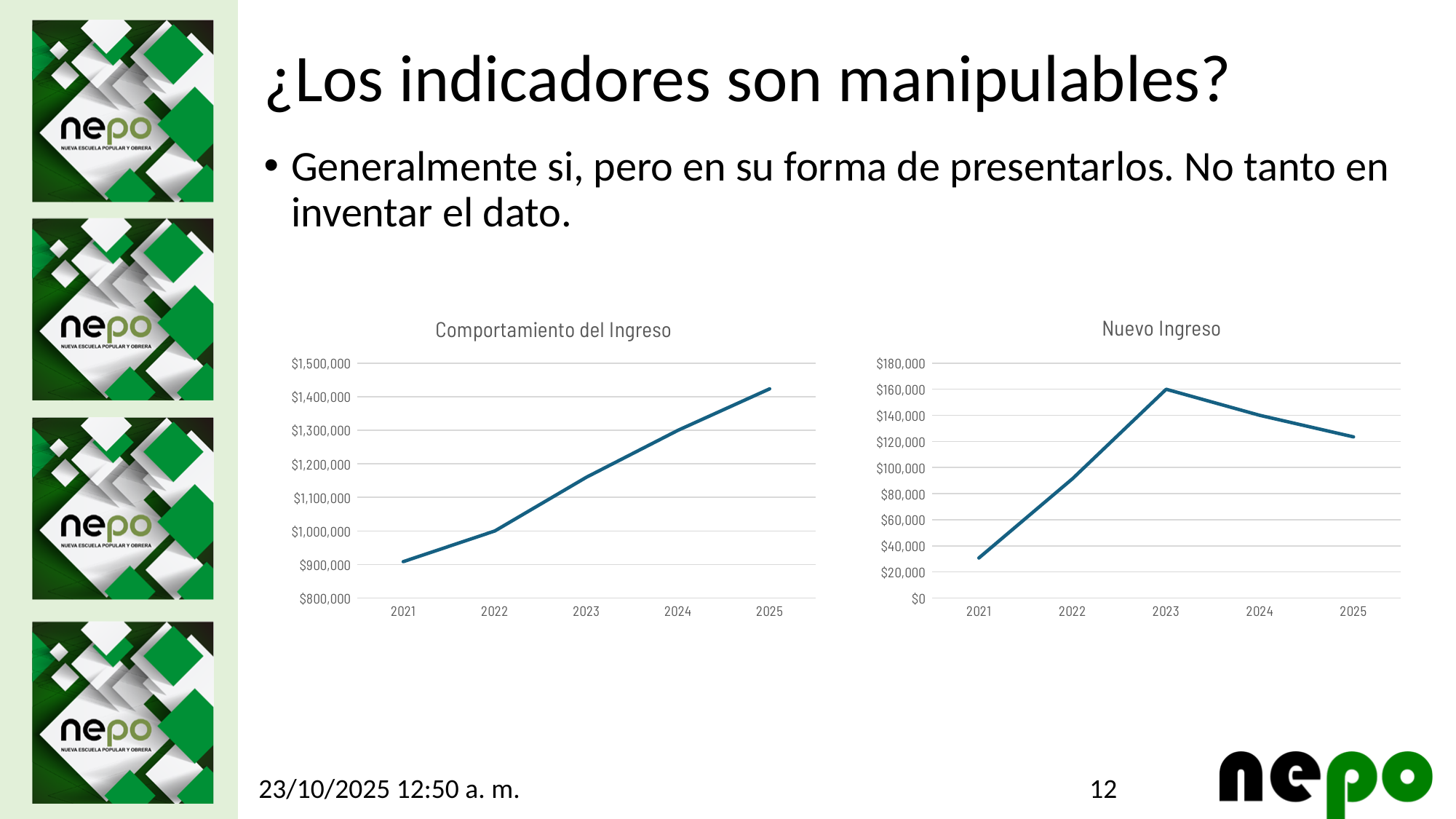

# ¿Los indicadores son manipulables?
Generalmente si, pero en su forma de presentarlos. No tanto en inventar el dato.

### Chart: Comportamiento del Ingreso

| Category |  |
|---|---|
| 2021 | 908526.0 |
| 2022 | 1000000.0 |
| 2023 | 1160000.0 |
| 2024 | 1300000.0 |
| 2025 | 1423500.0 |

### Chart: Nuevo Ingreso

| Category |  |
|---|---|
| 2021 | 30723.0 |
| 2022 | 91474.0 |
| 2023 | 160000.0 |
| 2024 | 140000.0 |
| 2025 | 123500.0 |
12
23/10/2025 12:50 a. m.